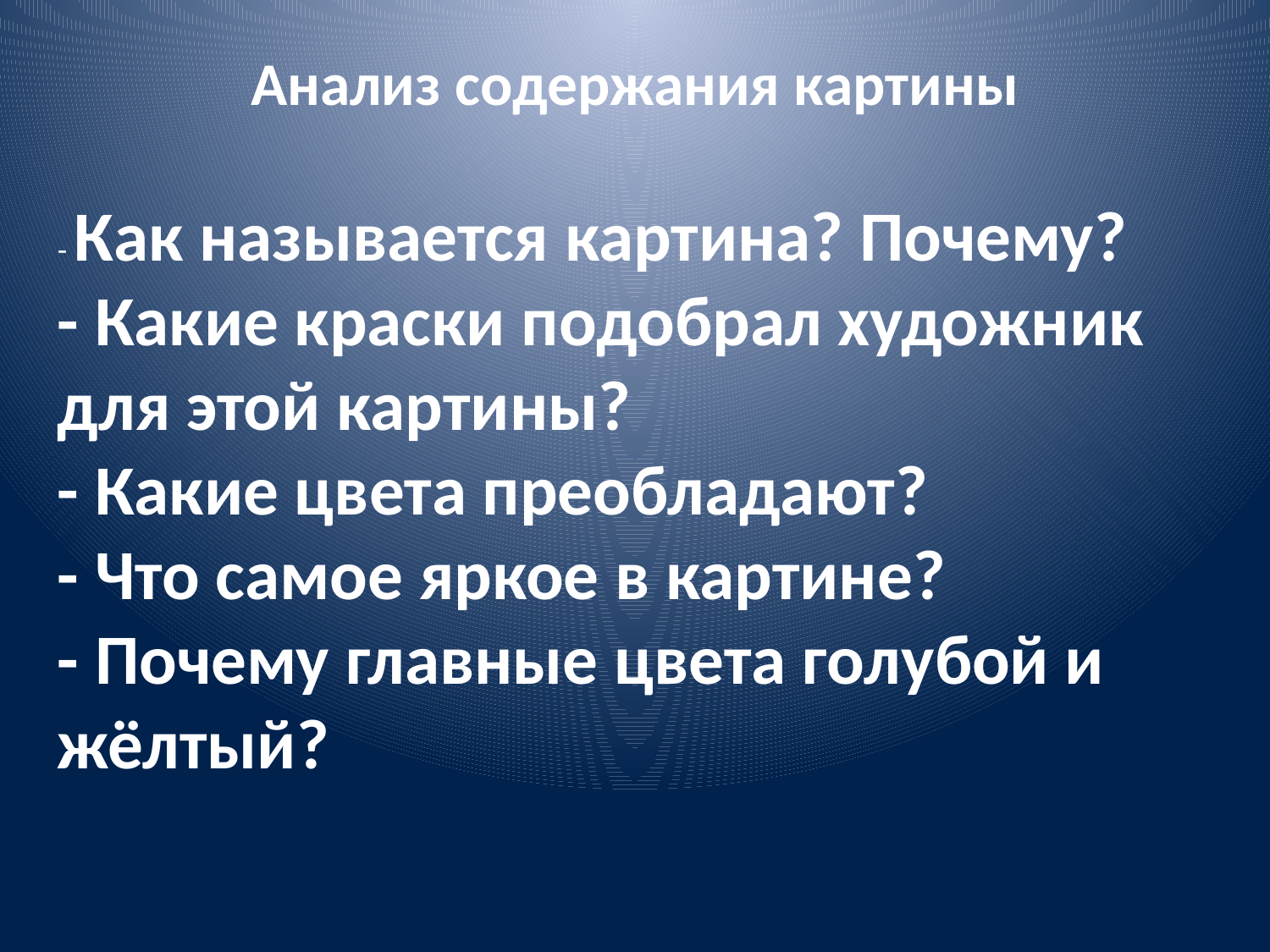

# Анализ содержания картины

- Как называется картина? Почему?
- Какие краски подобрал художник для этой картины?
- Какие цвета преобладают?
- Что самое яркое в картине?
- Почему главные цвета голубой и жёлтый?